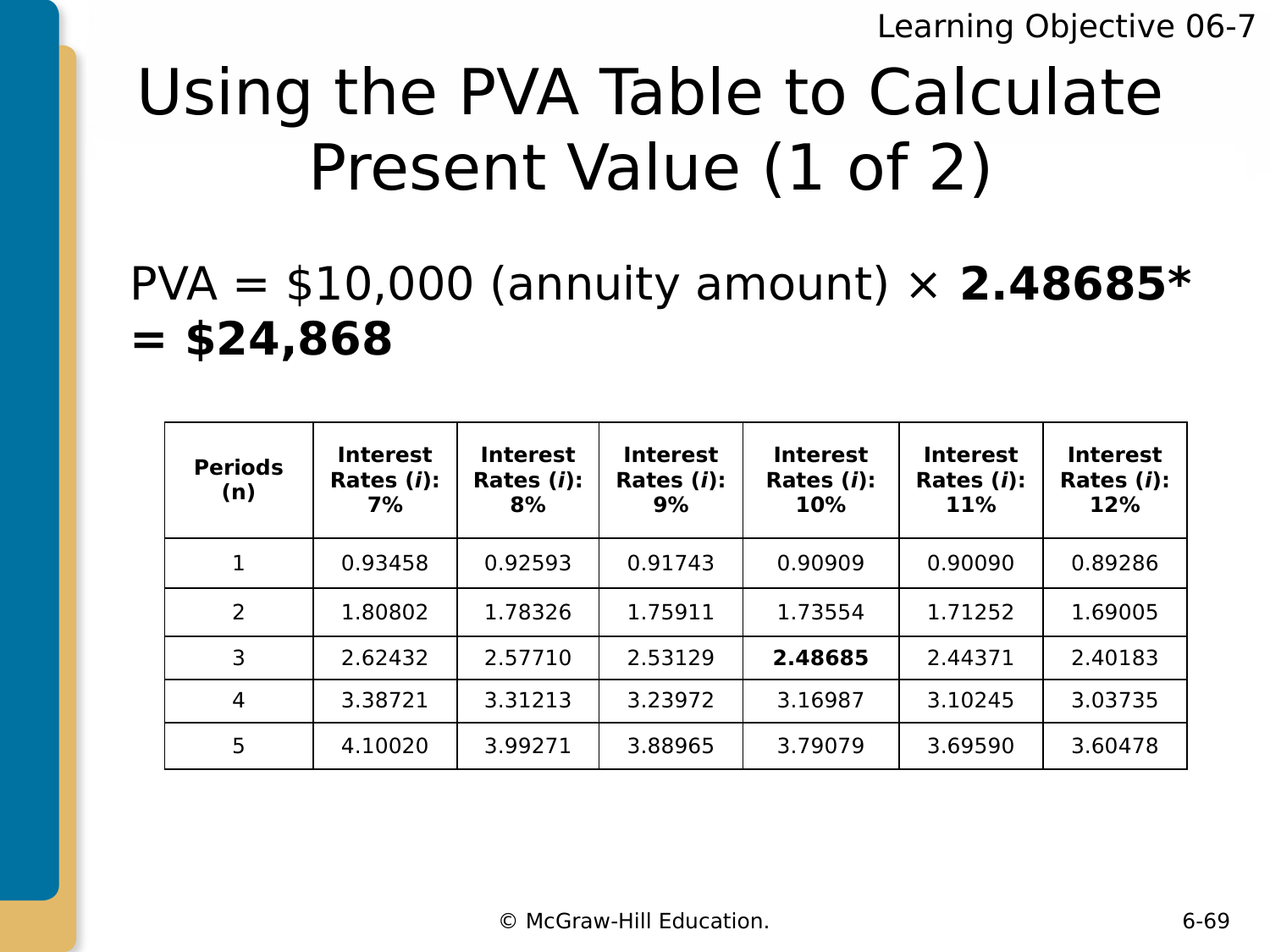

Learning Objective 06-7
# Using the PVA Table to Calculate Present Value (1 of 2)
PVA = $10,000 (annuity amount) × 2.48685* = $24,868
| Periods (n) | Interest Rates (i): 7% | Interest Rates (i): 8% | Interest Rates (i): 9% | Interest Rates (i): 10% | Interest Rates (i): 11% | Interest Rates (i): 12% |
| --- | --- | --- | --- | --- | --- | --- |
| 1 | 0.93458 | 0.92593 | 0.91743 | 0.90909 | 0.90090 | 0.89286 |
| 2 | 1.80802 | 1.78326 | 1.75911 | 1.73554 | 1.71252 | 1.69005 |
| 3 | 2.62432 | 2.57710 | 2.53129 | 2.48685 | 2.44371 | 2.40183 |
| 4 | 3.38721 | 3.31213 | 3.23972 | 3.16987 | 3.10245 | 3.03735 |
| 5 | 4.10020 | 3.99271 | 3.88965 | 3.79079 | 3.69590 | 3.60478 |